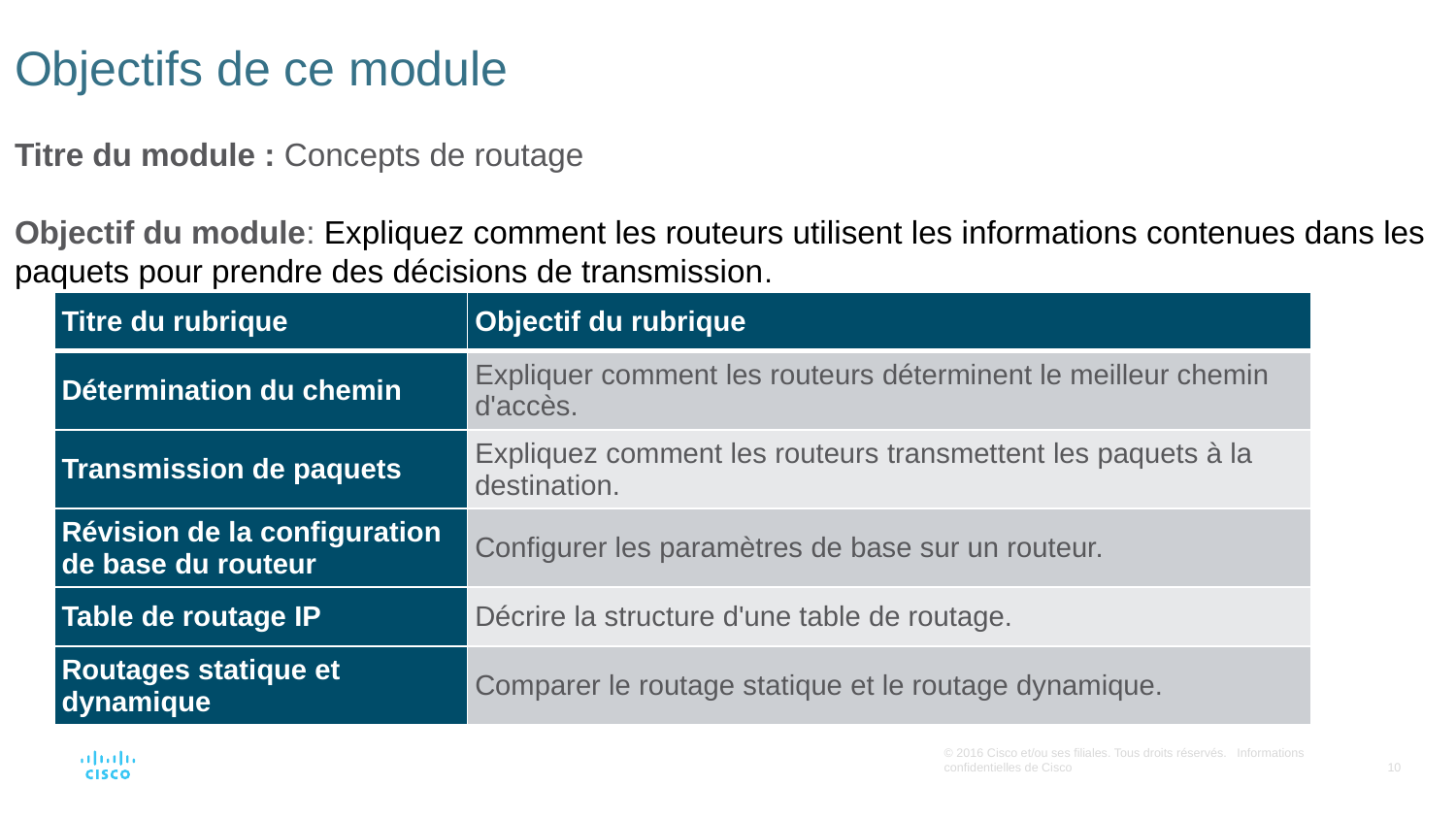

# Objectifs de ce module
Titre du module : Concepts de routage

Objectif du module: Expliquez comment les routeurs utilisent les informations contenues dans les paquets pour prendre des décisions de transmission.

| Titre du rubrique | Objectif du rubrique |
| --- | --- |
| Détermination du chemin | Expliquer comment les routeurs déterminent le meilleur chemin d'accès. |
| Transmission de paquets | Expliquez comment les routeurs transmettent les paquets à la destination. |
| Révision de la configuration de base du routeur | Configurer les paramètres de base sur un routeur. |
| Table de routage IP | Décrire la structure d'une table de routage. |
| Routages statique et dynamique | Comparer le routage statique et le routage dynamique. |